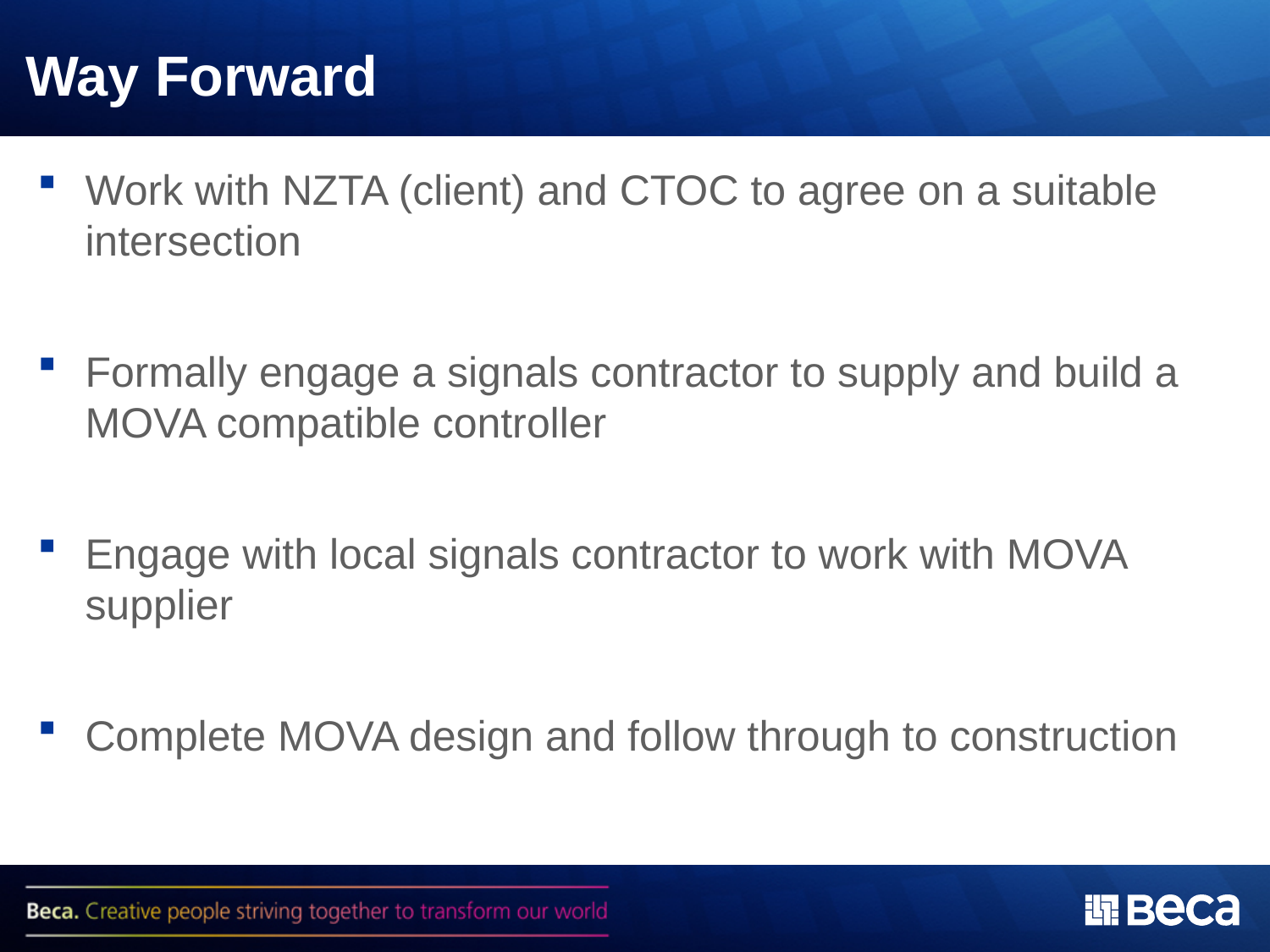

# Way Forward
Work with NZTA (client) and CTOC to agree on a suitable intersection

Formally engage a signals contractor to supply and build a MOVA compatible controller

Engage with local signals contractor to work with MOVA supplier

Complete MOVA design and follow through to construction